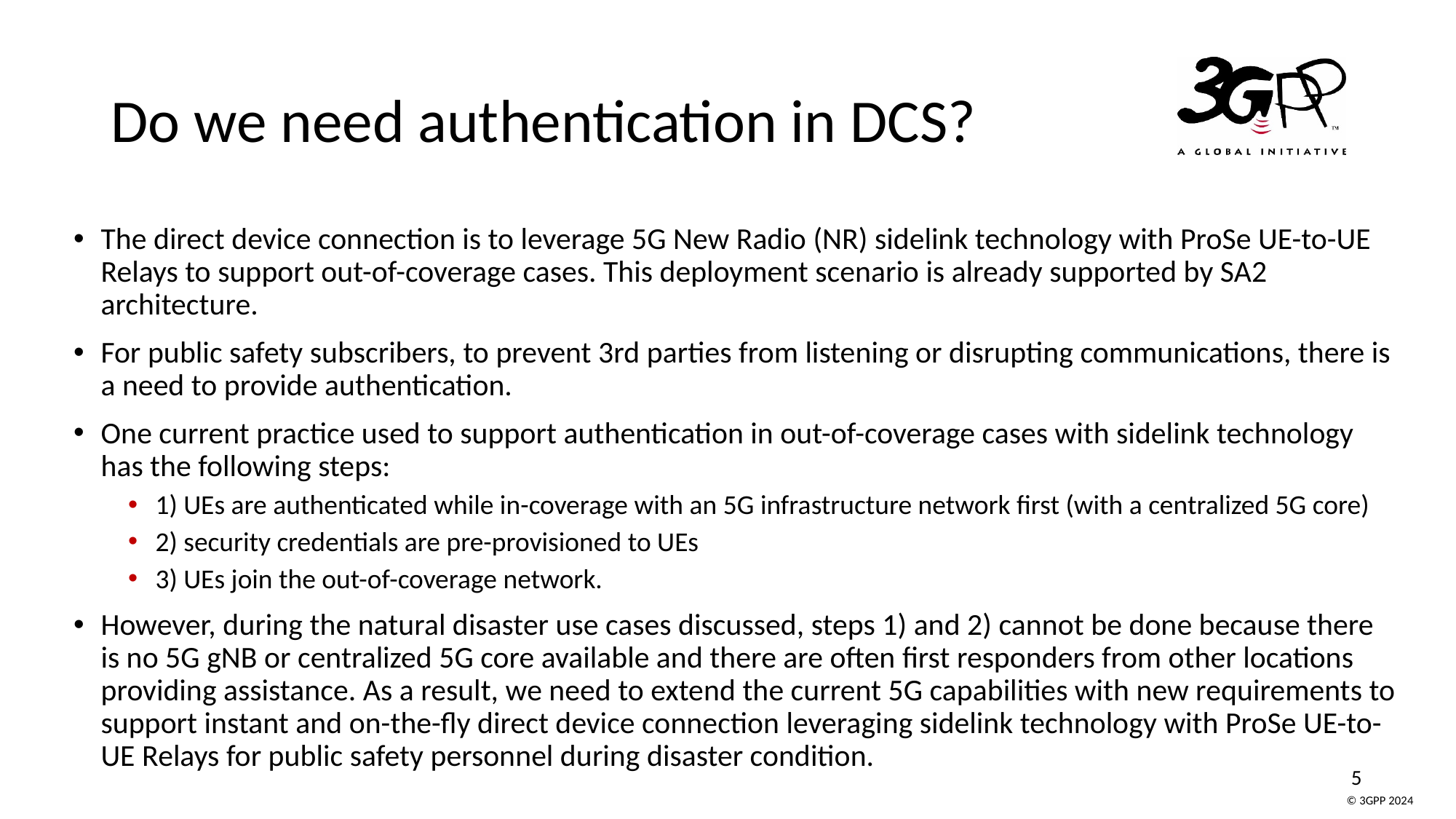

# Do we need authentication in DCS?
The direct device connection is to leverage 5G New Radio (NR) sidelink technology with ProSe UE-to-UE Relays to support out-of-coverage cases. This deployment scenario is already supported by SA2 architecture.
For public safety subscribers, to prevent 3rd parties from listening or disrupting communications, there is a need to provide authentication.
One current practice used to support authentication in out-of-coverage cases with sidelink technology has the following steps:
1) UEs are authenticated while in-coverage with an 5G infrastructure network first (with a centralized 5G core)
2) security credentials are pre-provisioned to UEs
3) UEs join the out-of-coverage network.
However, during the natural disaster use cases discussed, steps 1) and 2) cannot be done because there is no 5G gNB or centralized 5G core available and there are often first responders from other locations providing assistance. As a result, we need to extend the current 5G capabilities with new requirements to support instant and on-the-fly direct device connection leveraging sidelink technology with ProSe UE-to-UE Relays for public safety personnel during disaster condition.